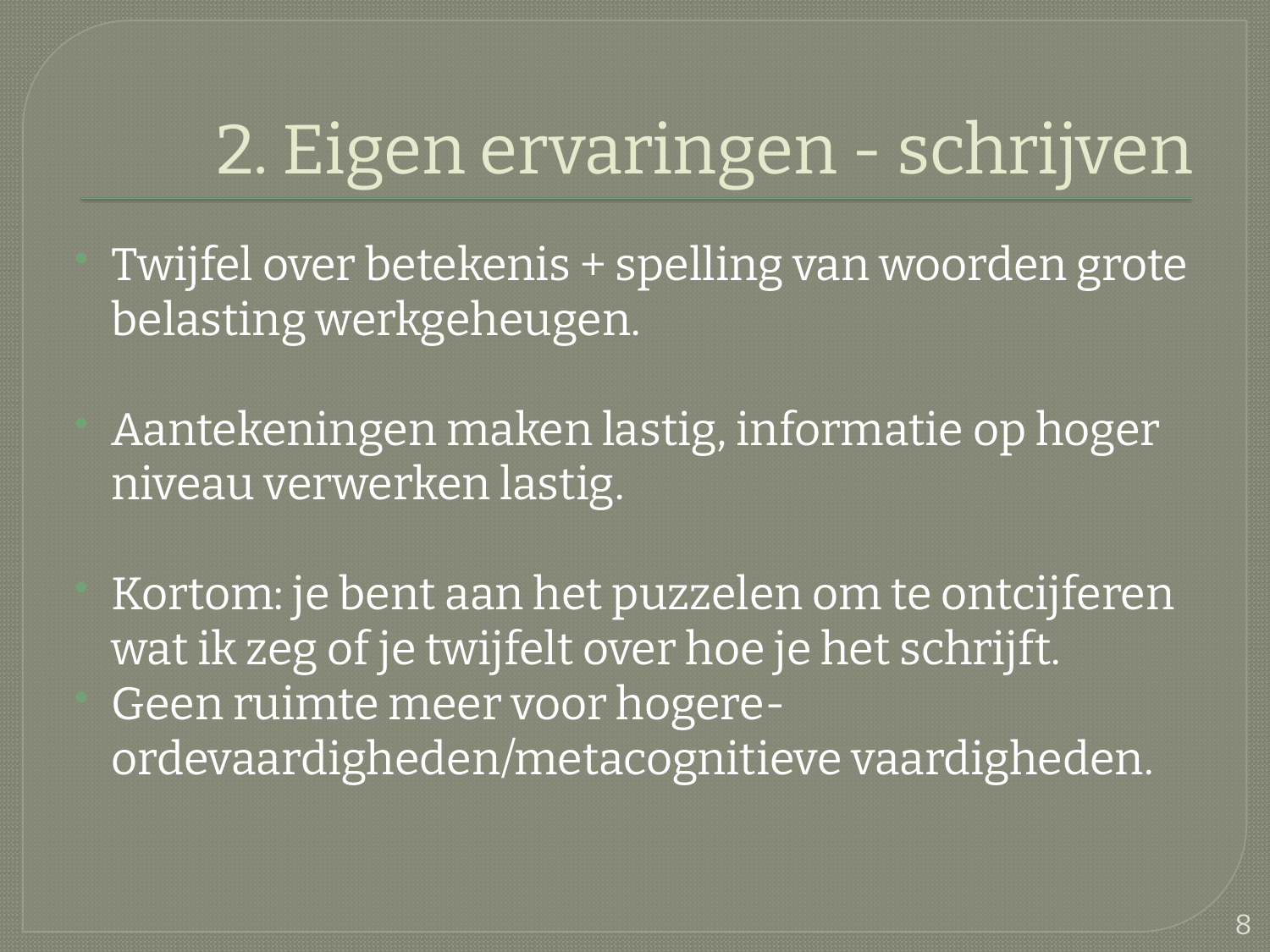

# 2. Eigen ervaringen - schrijven
Twijfel over betekenis + spelling van woorden grote belasting werkgeheugen.

Aantekeningen maken lastig, informatie op hoger niveau verwerken lastig.

Kortom: je bent aan het puzzelen om te ontcijferen wat ik zeg of je twijfelt over hoe je het schrijft.
Geen ruimte meer voor hogere-ordevaardigheden/metacognitieve vaardigheden.
8